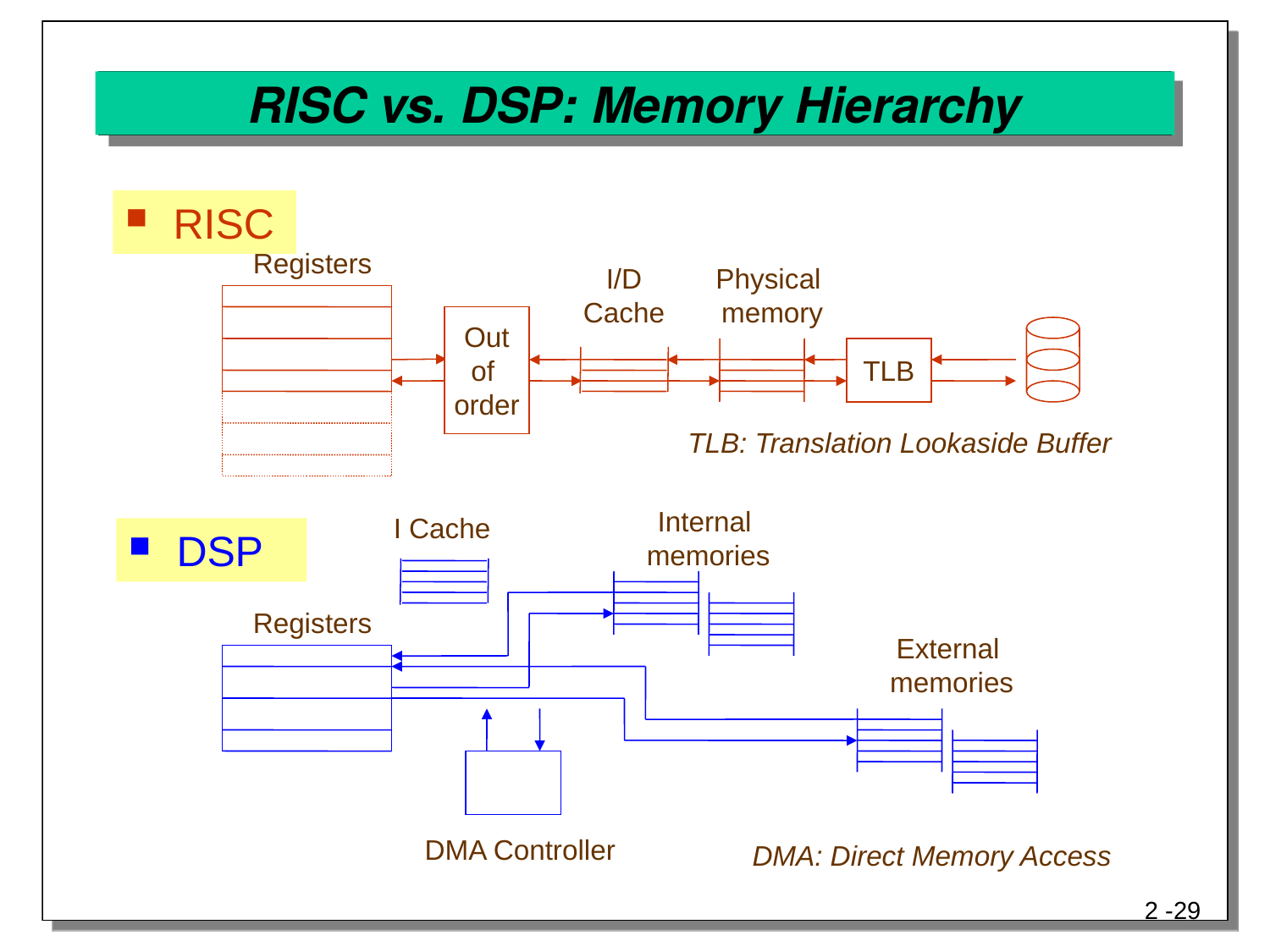

# RISC vs. DSP: Memory Hierarchy
RISC
Registers
I/D
Cache
Physical
 memory

Out
of
order

TLB

TLB: Translation Lookaside Buffer

Internal
 memories
I Cache
DSP

Registers

External
 memories

DMA Controller
DMA: Direct Memory Access